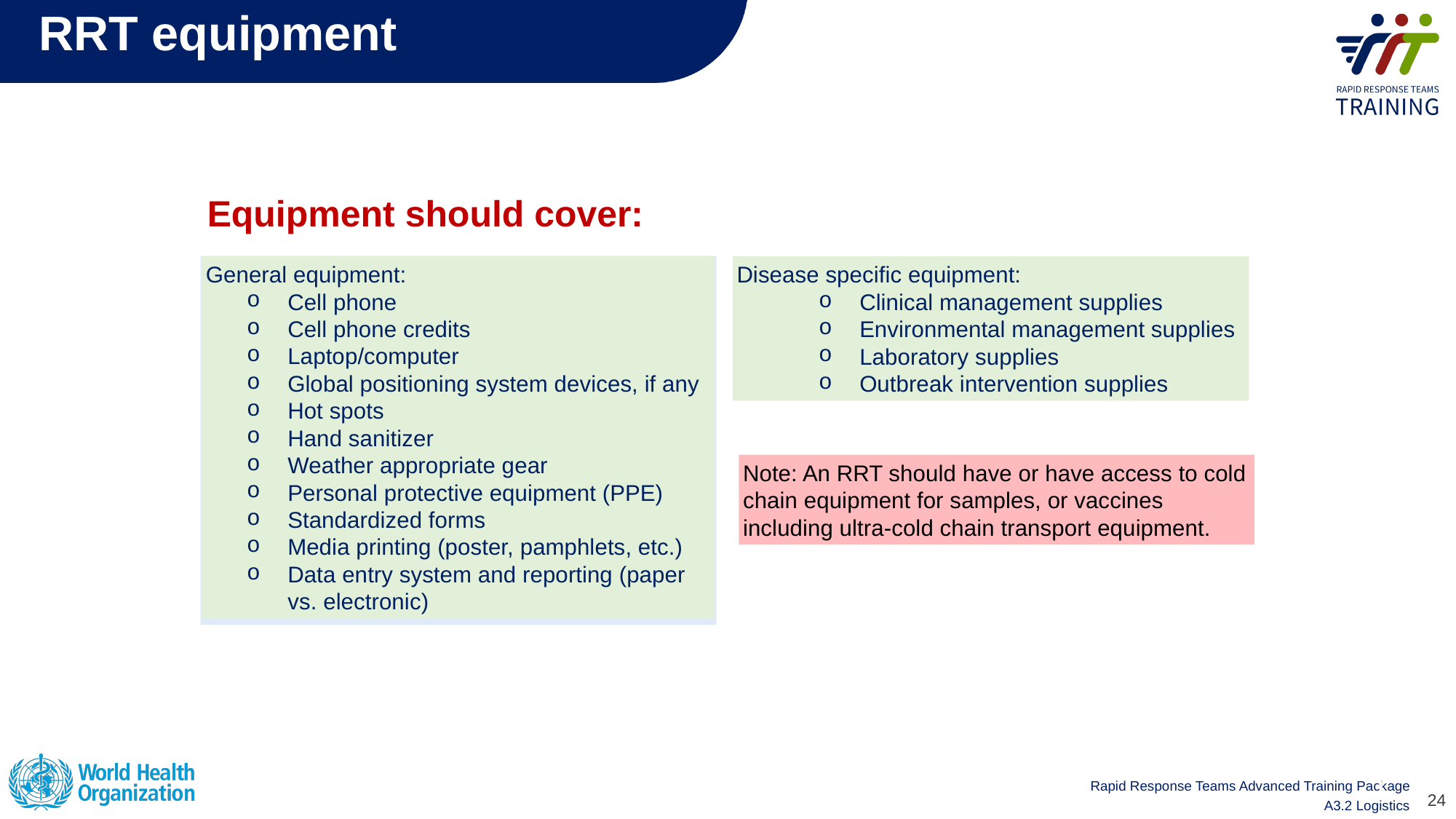

# RRT equipment
Equipment should cover:

General equipment:
Cell phone
Cell phone credits
Laptop/computer
Global positioning system devices, if any
Hot spots
Hand sanitizer
Weather appropriate gear
Personal protective equipment (PPE)
Standardized forms
Media printing (poster, pamphlets, etc.)
Data entry system and reporting (paper vs. electronic)
Disease specific equipment:
Clinical management supplies
Environmental management supplies
Laboratory supplies
Outbreak intervention supplies
Note: An RRT should have or have access to cold chain equipment for samples, or vaccines including ultra-cold chain transport equipment.
24